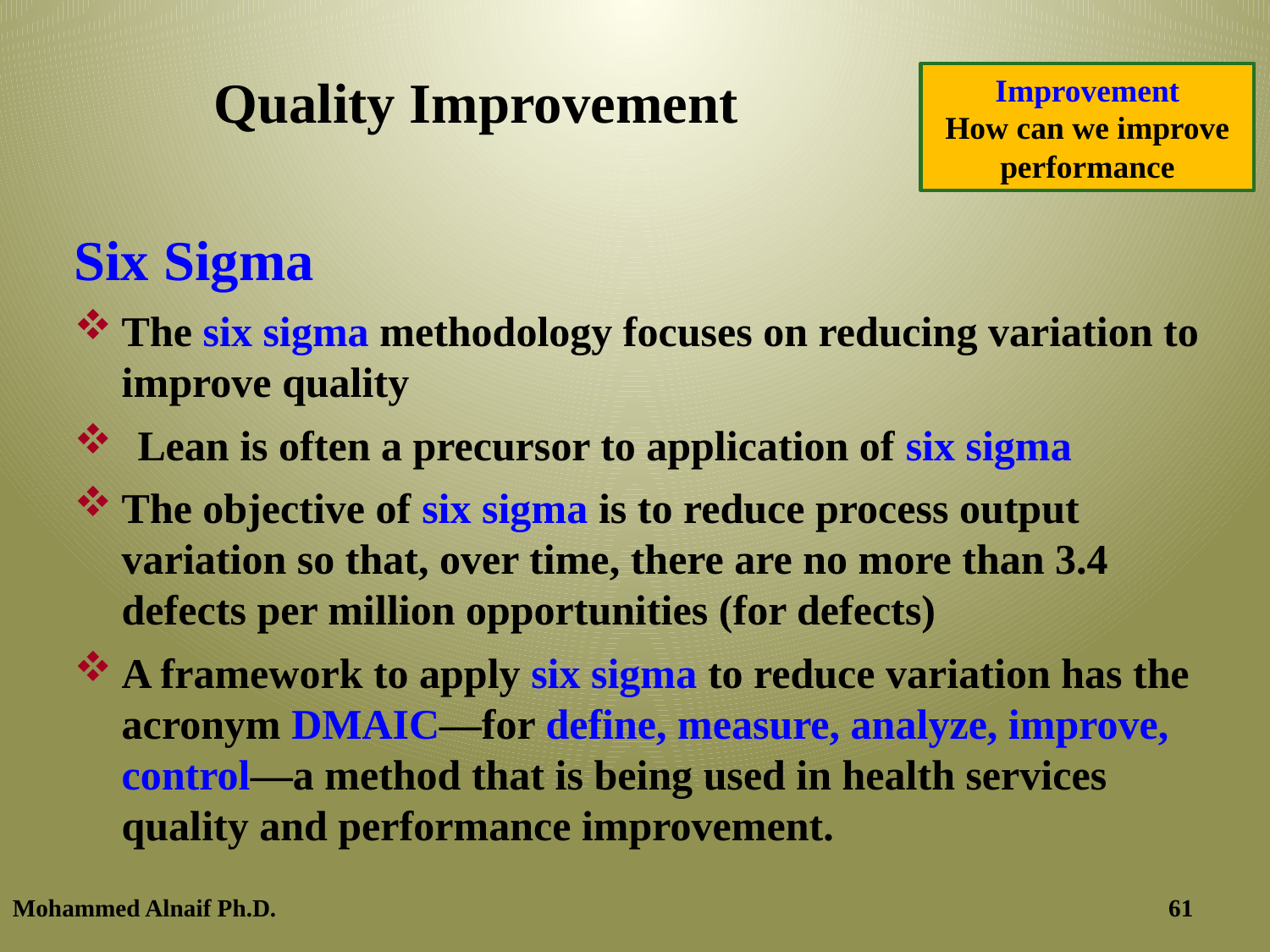

# Quality Improvement
Improvement
How can we improve performance
Six Sigma
The six sigma methodology focuses on reducing variation to improve quality
Lean is often a precursor to application of six sigma
The objective of six sigma is to reduce process output variation so that, over time, there are no more than 3.4 defects per million opportunities (for defects)
A framework to apply six sigma to reduce variation has the acronym DMAIC—for define, measure, analyze, improve, control—a method that is being used in health services quality and performance improvement.
Mohammed Alnaif Ph.D.
11/20/2016
61